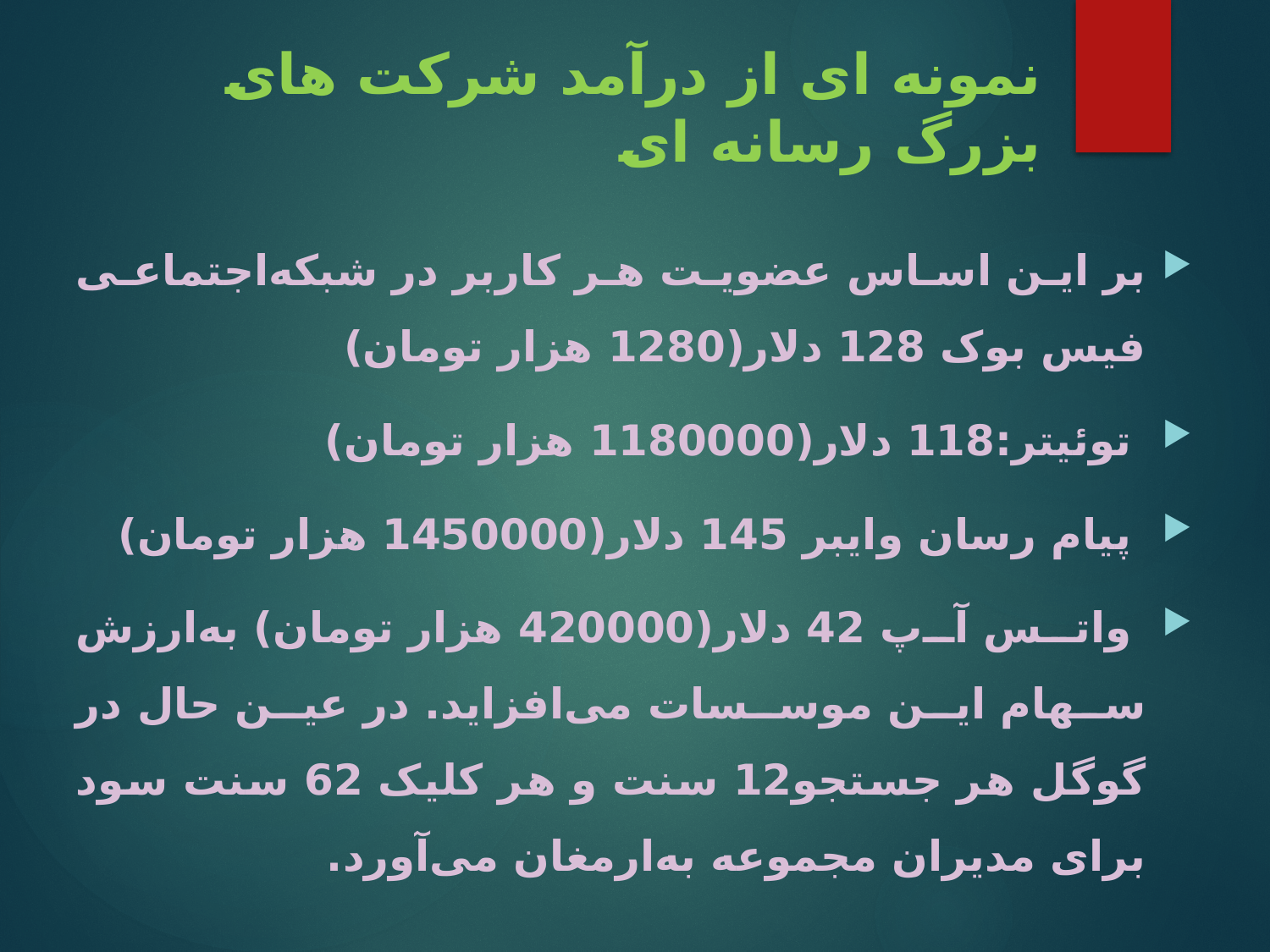

# نمونه ای از درآمد شرکت های بزرگ رسانه ای
بر این اساس عضویت هر کاربر در شبکه‌اجتماعی فیس بوک 128 دلار(1280 هزار تومان)
 توئیتر:118 دلار(1180000 هزار تومان)
 پیام رسان وایبر 145 دلار(1450000 هزار تومان)
 واتس آپ 42 دلار(420000 هزار تومان) به‌ارزش سهام این موسسات می‌افزاید. در عین حال در گوگل هر جستجو12 سنت و هر کلیک 62 سنت سود برای مدیران مجموعه به‌ارمغان می‌آورد.